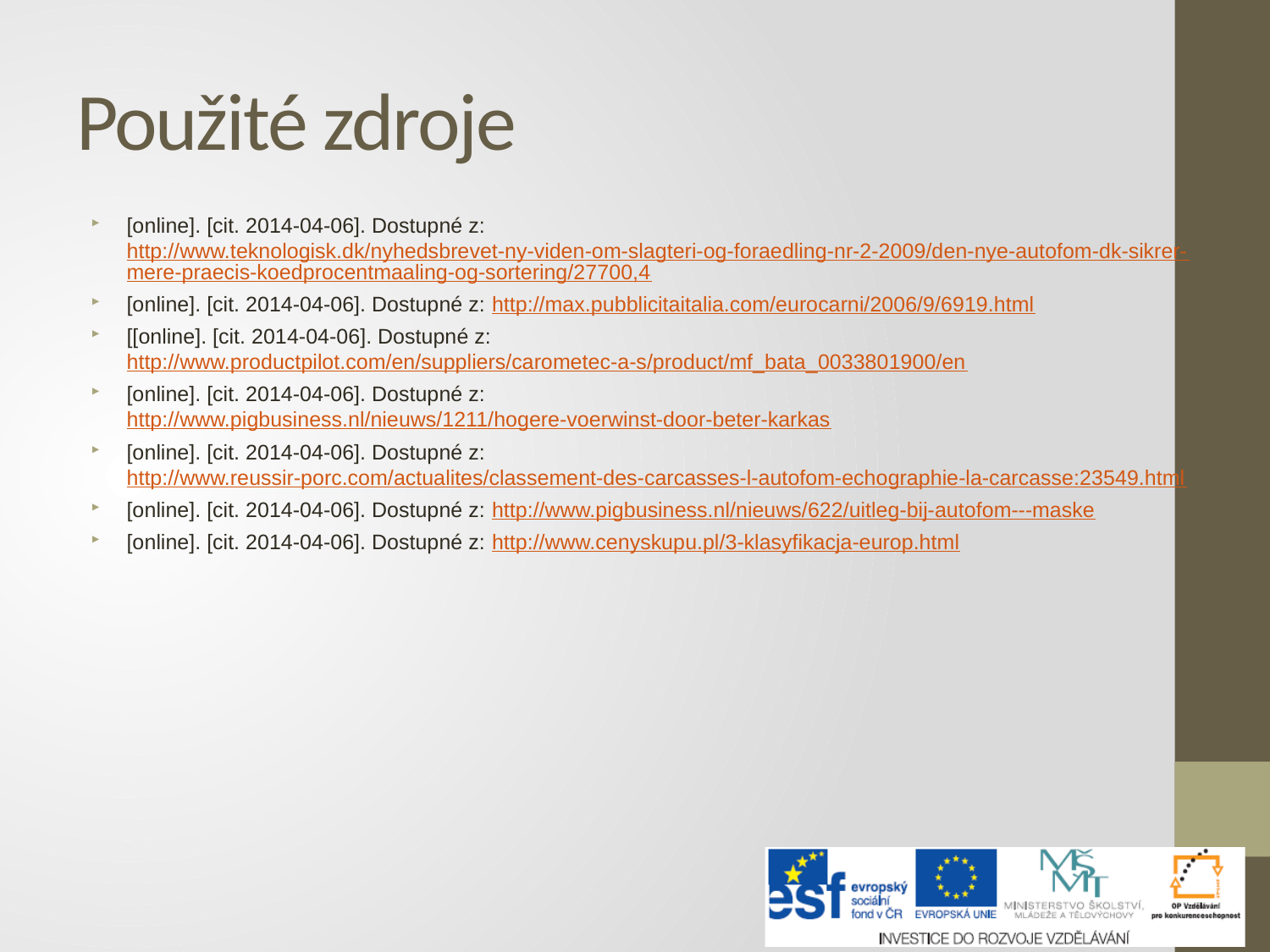

# Použité zdroje
[online]. [cit. 2014-04-06]. Dostupné z: http://www.teknologisk.dk/nyhedsbrevet-ny-viden-om-slagteri-og-foraedling-nr-2-2009/den-nye-autofom-dk-sikrer-mere-praecis-koedprocentmaaling-og-sortering/27700,4
[online]. [cit. 2014-04-06]. Dostupné z: http://max.pubblicitaitalia.com/eurocarni/2006/9/6919.html
[[online]. [cit. 2014-04-06]. Dostupné z: http://www.productpilot.com/en/suppliers/carometec-a-s/product/mf_bata_0033801900/en
[online]. [cit. 2014-04-06]. Dostupné z: http://www.pigbusiness.nl/nieuws/1211/hogere-voerwinst-door-beter-karkas
[online]. [cit. 2014-04-06]. Dostupné z: http://www.reussir-porc.com/actualites/classement-des-carcasses-l-autofom-echographie-la-carcasse:23549.html
[online]. [cit. 2014-04-06]. Dostupné z: http://www.pigbusiness.nl/nieuws/622/uitleg-bij-autofom---maske
[online]. [cit. 2014-04-06]. Dostupné z: http://www.cenyskupu.pl/3-klasyfikacja-europ.html